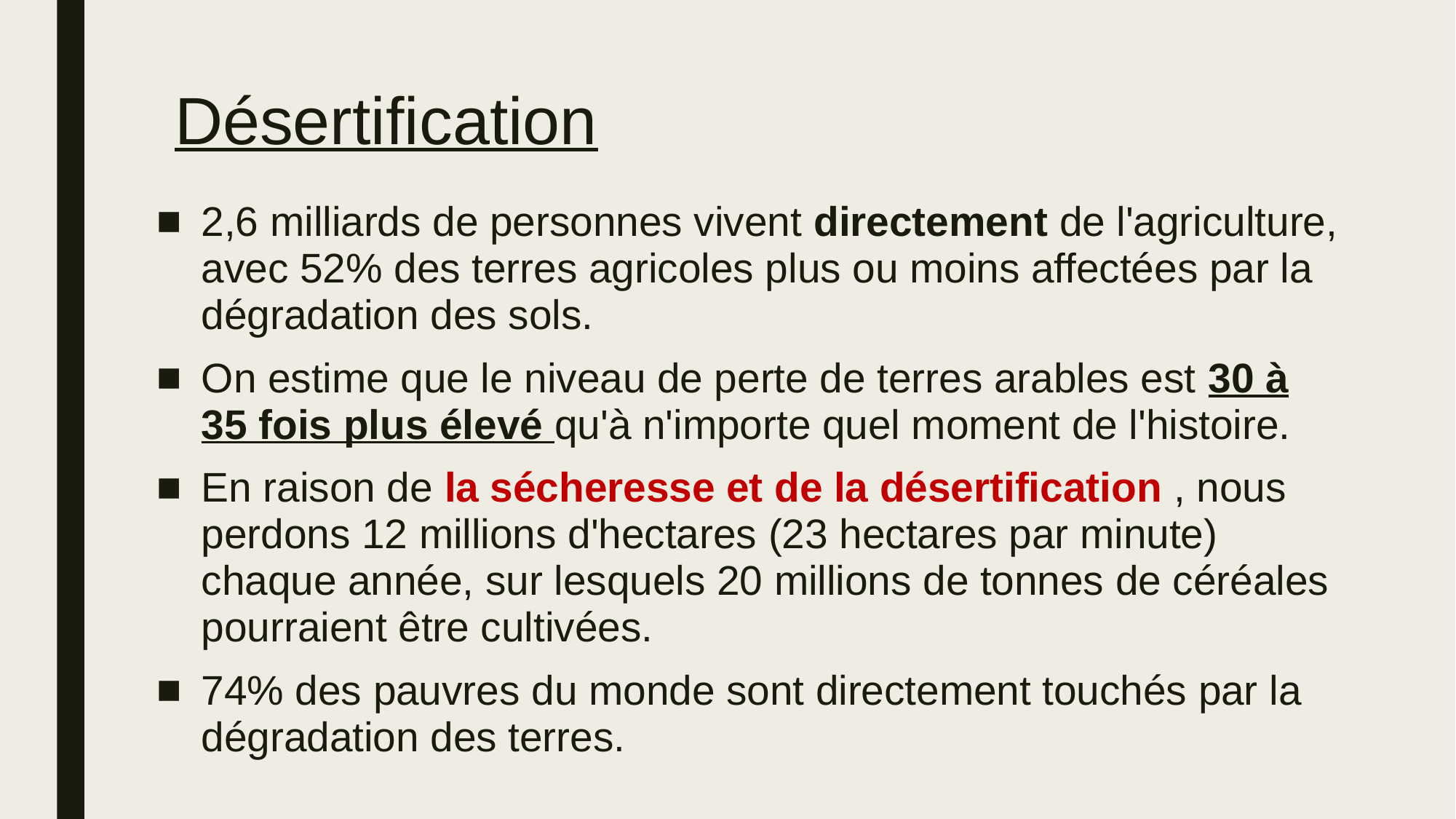

# Désertification
2,6 milliards de personnes vivent directement de l'agriculture, avec 52% des terres agricoles plus ou moins affectées par la dégradation des sols.
On estime que le niveau de perte de terres arables est 30 à 35 fois plus élevé qu'à n'importe quel moment de l'histoire.
En raison de la sécheresse et de la désertification , nous perdons 12 millions d'hectares (23 hectares par minute) chaque année, sur lesquels 20 millions de tonnes de céréales pourraient être cultivées.
74% des pauvres du monde sont directement touchés par la dégradation des terres.